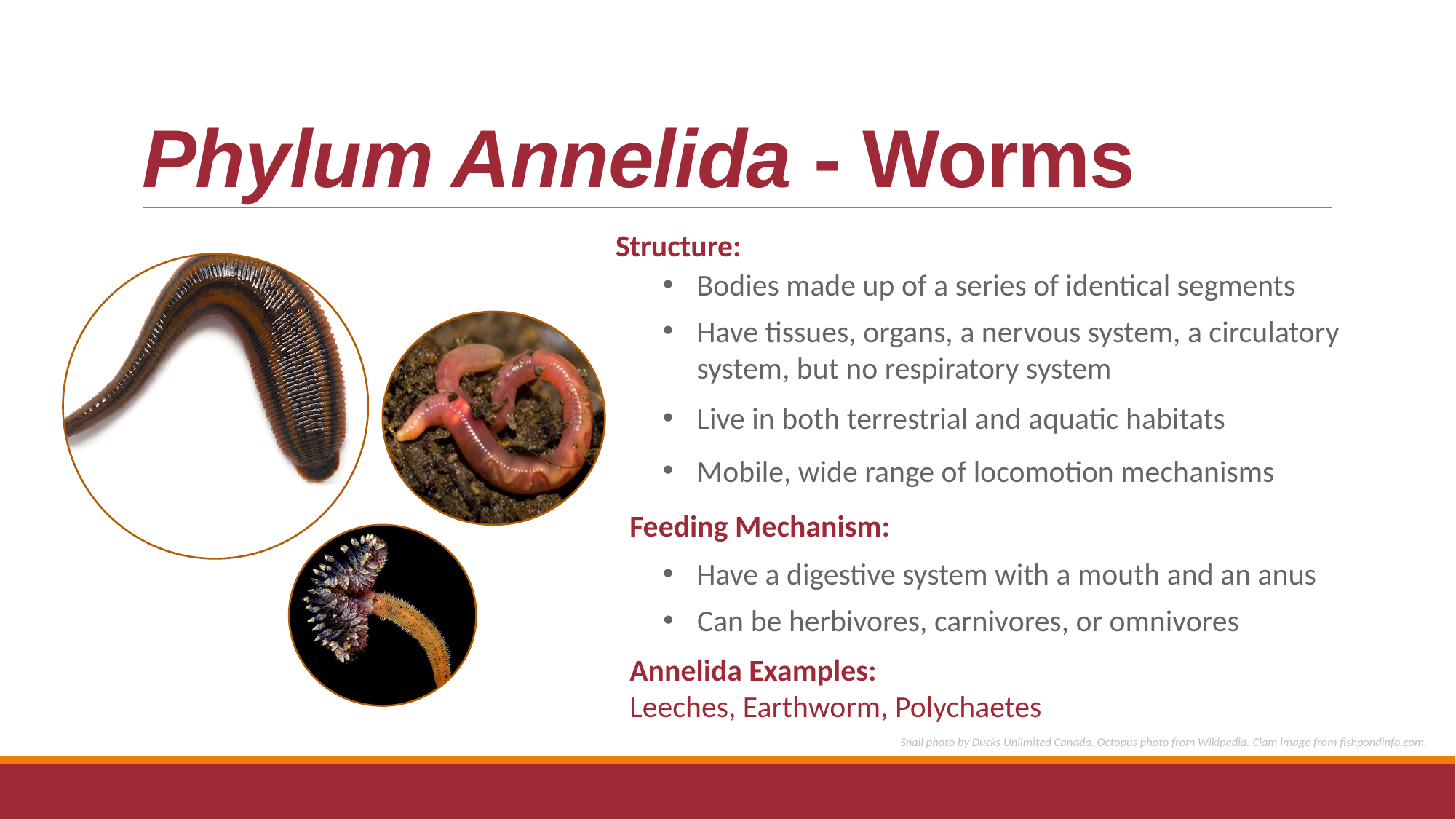

Phylum Annelida - Worms
Structure:

Bodies made up of a series of identical segments
Have tissues, organs, a nervous system, a circulatory system, but no respiratory system

Live in both terrestrial and aquatic habitats
Mobile, wide range of locomotion mechanisms
Feeding Mechanism:

Have a digestive system with a mouth and an anus
Can be herbivores, carnivores, or omnivores
Annelida Examples:
Leeches, Earthworm, Polychaetes
Snail photo by Ducks Unlimited Canada. Octopus photo from Wikipedia. Clam image from fishpondinfo.com.